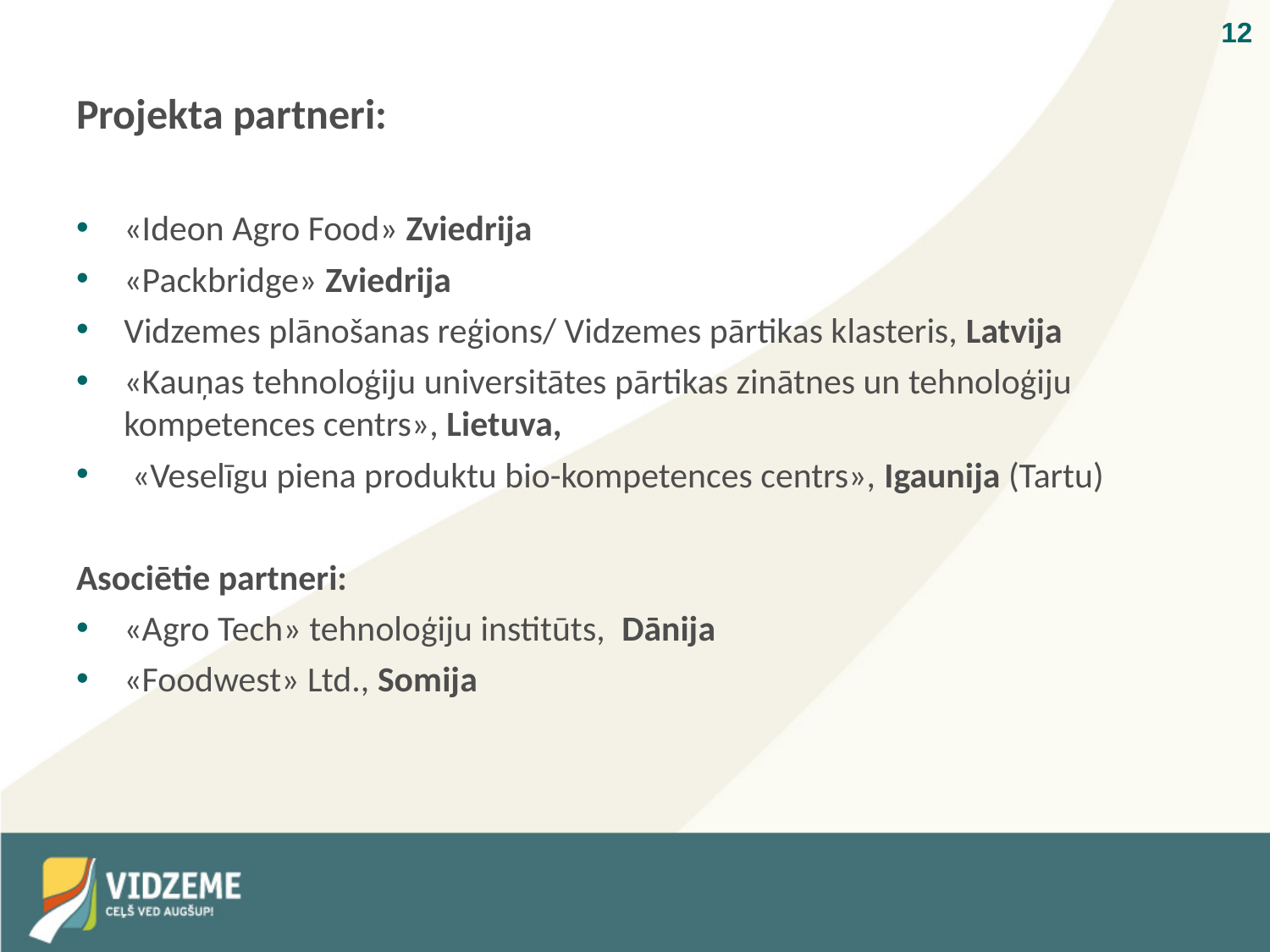

#
Projekta partneri:

«Ideon Agro Food» Zviedrija
«Packbridge» Zviedrija
Vidzemes plānošanas reģions/ Vidzemes pārtikas klasteris, Latvija
«Kauņas tehnoloģiju universitātes pārtikas zinātnes un tehnoloģiju  kompetences centrs», Lietuva,
 «Veselīgu piena produktu bio-kompetences centrs», Igaunija (Tartu)

Asociētie partneri:
«Agro Tech» tehnoloģiju institūts,  Dānija
«Foodwest» Ltd., Somija